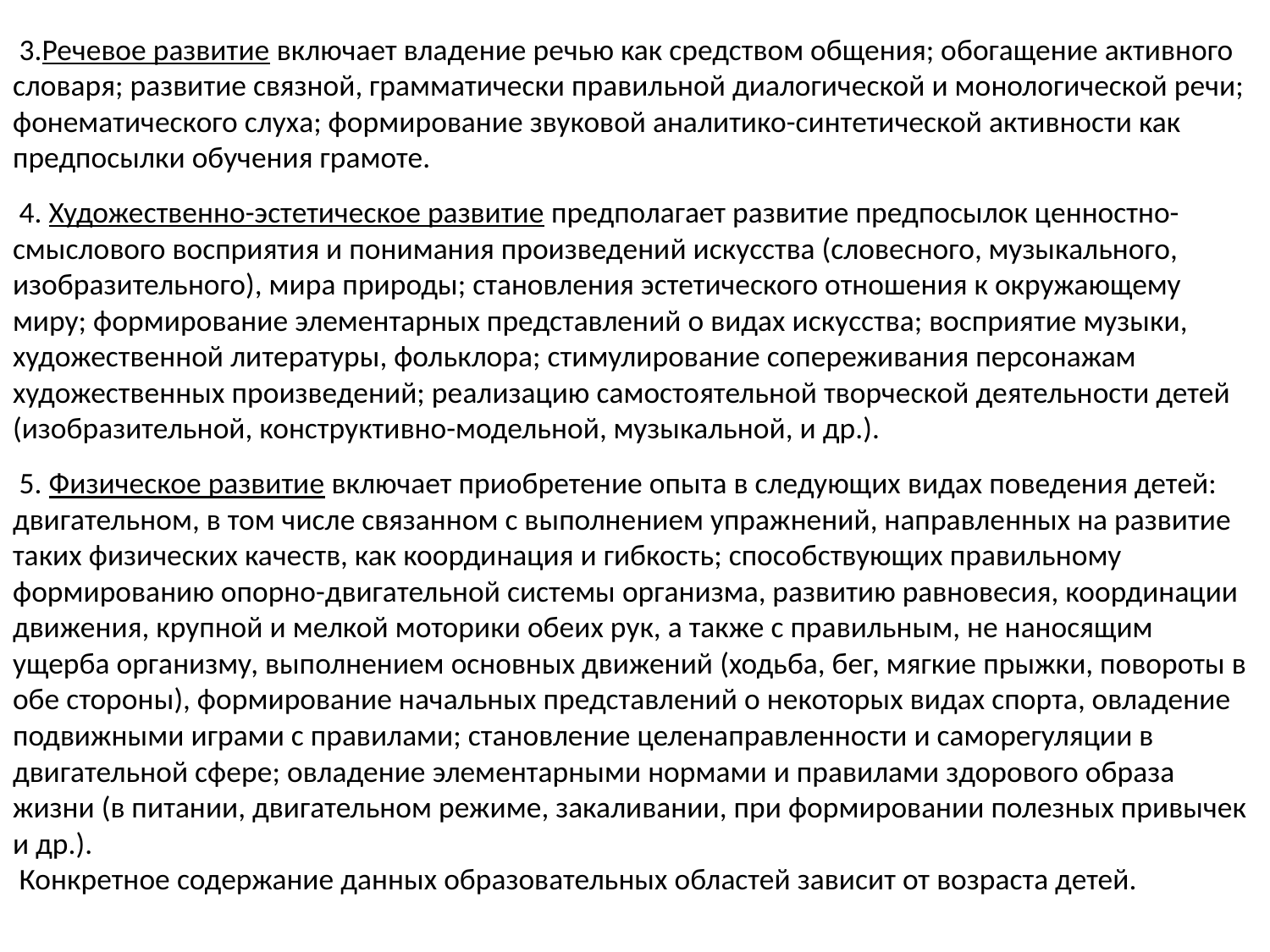

Речевое развитие включает владение речью как средством общения; обогащение активного словаря; развитие связной, грамматически правильной диалогической и монологической речи; фонематического слуха; формирование звуковой аналитико-синтетической активности как предпосылки обучения грамоте.

4. Художественно-эстетическое развитие предполагает развитие предпосылок ценностно-смыслового восприятия и понимания произведений искусства (словесного, музыкального, изобразительного), мира природы; становления эстетического отношения к окружающему миру; формирование элементарных представлений о видах искусства; восприятие музыки, художественной литературы, фольклора; стимулирование сопереживания персонажам художественных произведений; реализацию самостоятельной творческой деятельности детей (изобразительной, конструктивно-модельной, музыкальной, и др.).

5. Физическое развитие включает приобретение опыта в следующих видах поведения детей: двигательном, в том числе связанном с выполнением упражнений, направленных на развитие таких физических качеств, как координация и гибкость; способствующих правильному формированию опорно-двигательной системы организма, развитию равновесия, координации движения, крупной и мелкой моторики обеих рук, а также с правильным, не наносящим ущерба организму, выполнением основных движений (ходьба, бег, мягкие прыжки, повороты в обе стороны), формирование начальных представлений о некоторых видах спорта, овладение подвижными играми с правилами; становление целенаправленности и саморегуляции в двигательной сфере; овладение элементарными нормами и правилами здорового образа жизни (в питании, двигательном режиме, закаливании, при формировании полезных привычек и др.).
Конкретное содержание данных образовательных областей зависит от возраста детей.